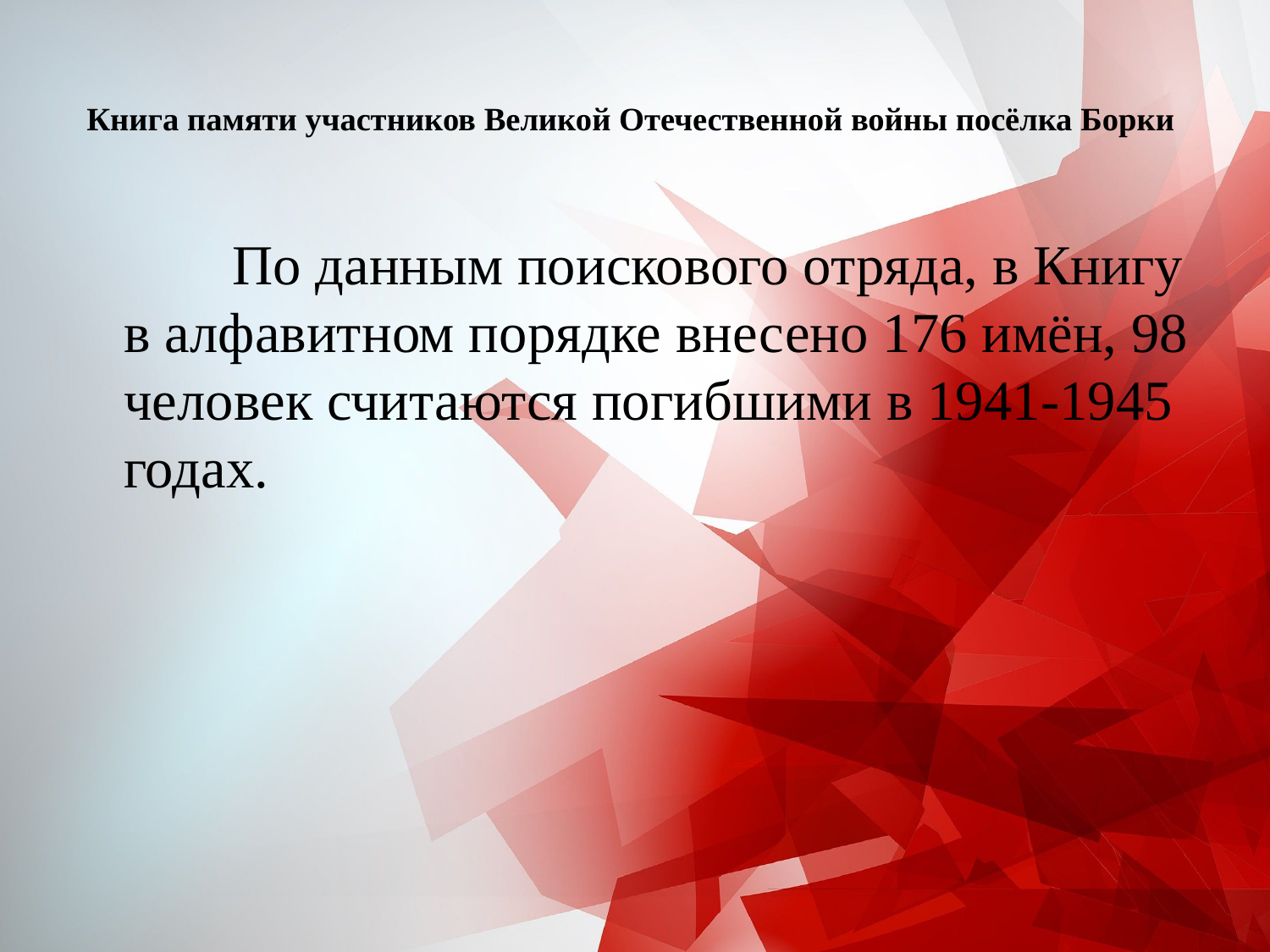

# Книга памяти участников Великой Отечественной войны посёлка Борки
           По данным поискового отряда, в Книгу в алфавитном порядке внесено 176 имён, 98 человек считаются погибшими в 1941-1945 годах.